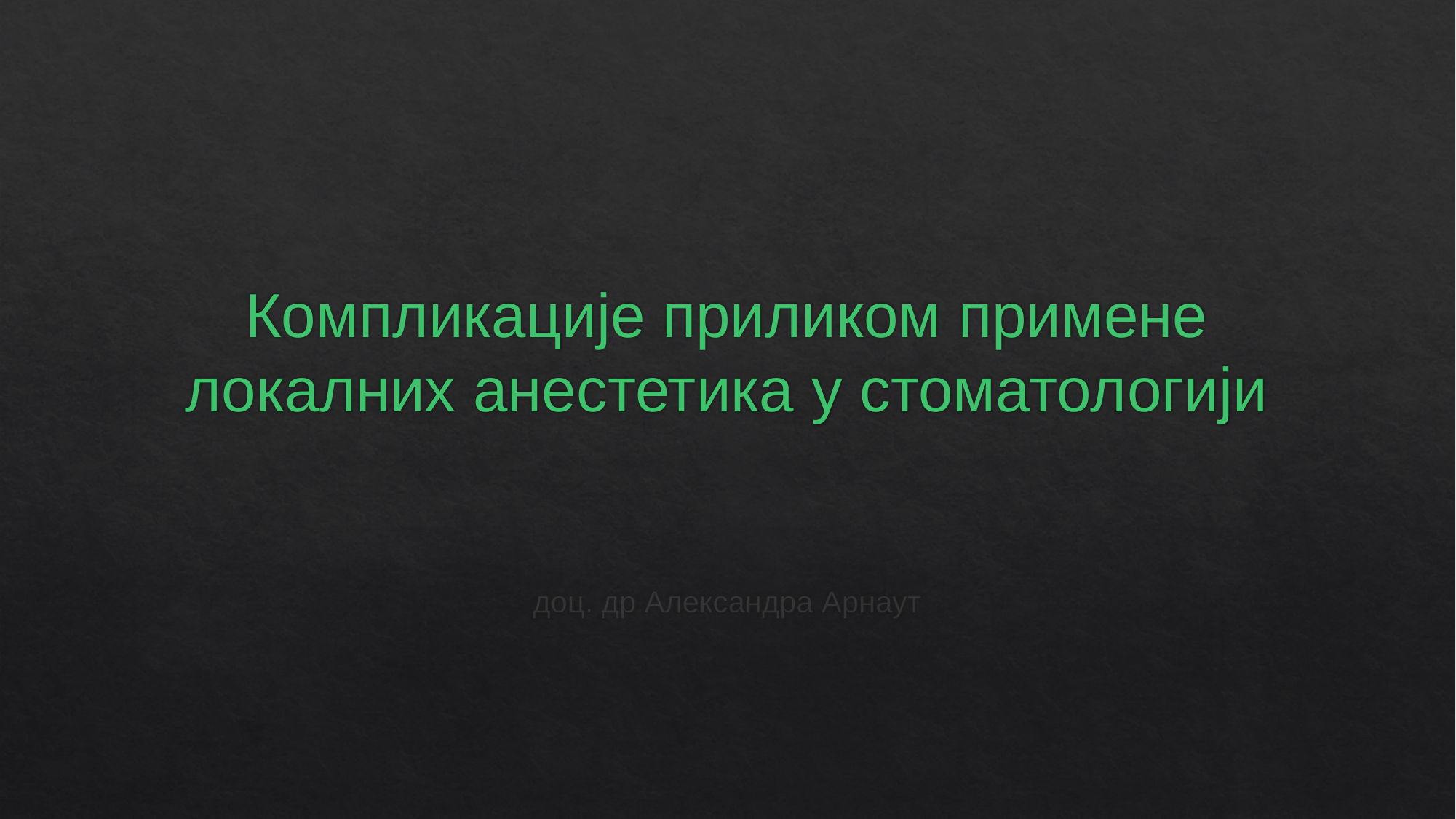

# Компликације приликом примене локалних анестетика у стоматологији
доц. др Александра Арнаут